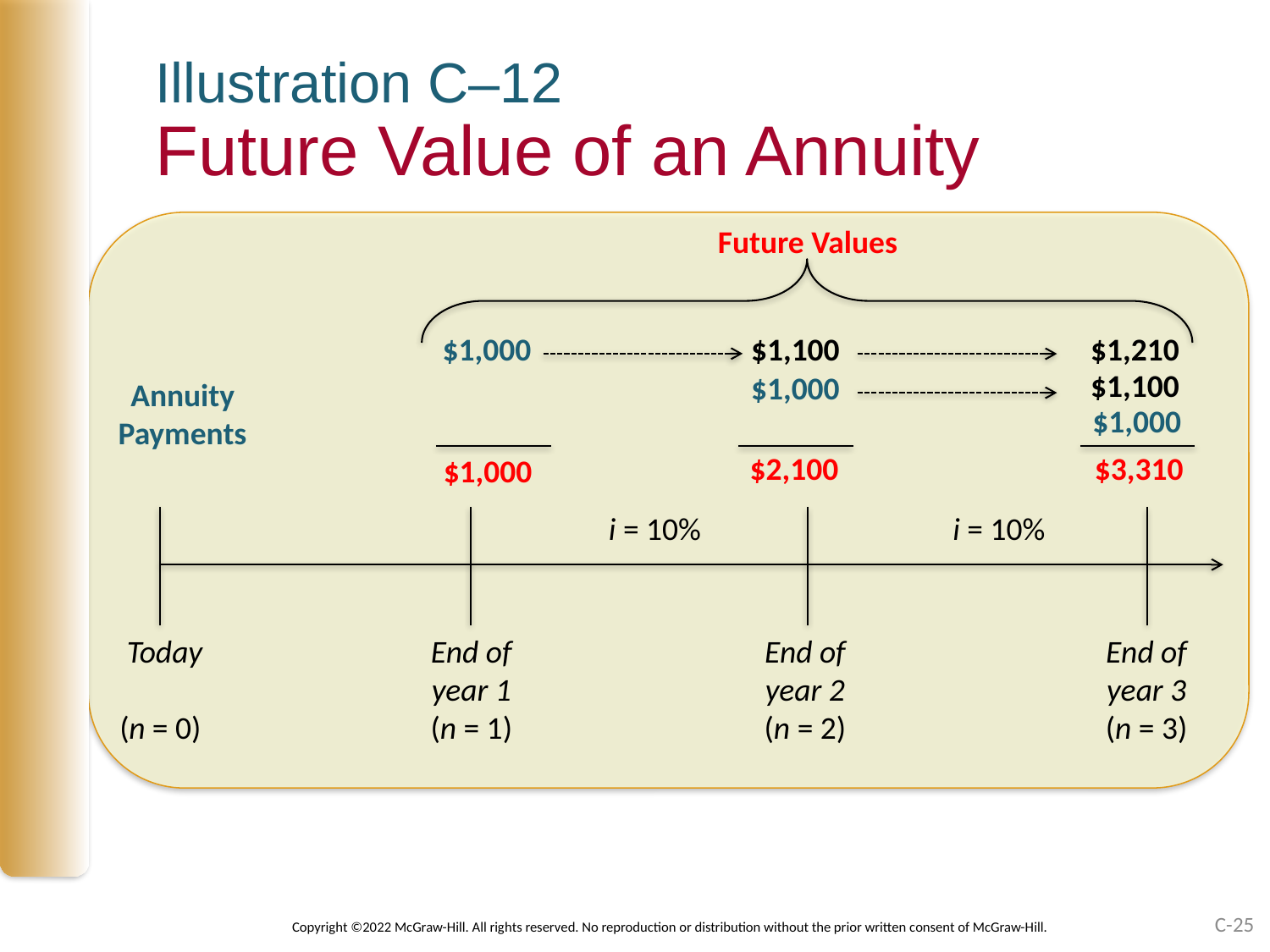

# Illustration C–12 Future Value of an Annuity

Future Values
$1,000
$1,100
$1,210
$1,100
$1,000
Annuity
Payments
$1,000
$2,100
$3,310
$1,000
i = 10%                                   i = 10%

 End of
year 2
(n = 2)
 End of
year 3
(n = 3)
 Today

(n = 0)
 End of
year 1
(n = 1)
C-25
Copyright ©2022 McGraw-Hill. All rights reserved. No reproduction or distribution without the prior written consent of McGraw-Hill.